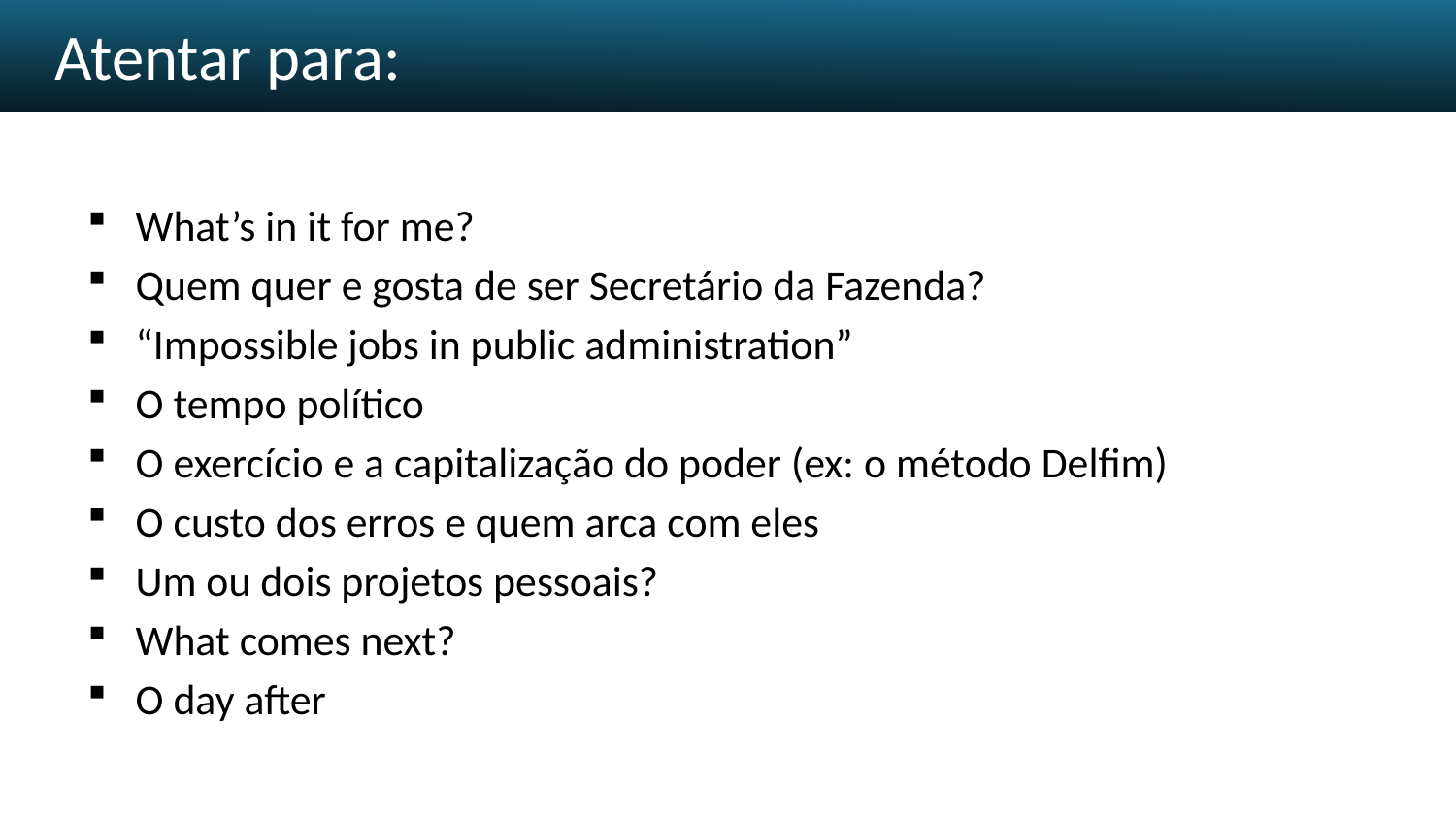

# Atentar para:
What’s in it for me?
Quem quer e gosta de ser Secretário da Fazenda?
“Impossible jobs in public administration”
O tempo político
O exercício e a capitalização do poder (ex: o método Delfim)
O custo dos erros e quem arca com eles
Um ou dois projetos pessoais?
What comes next?
O day after